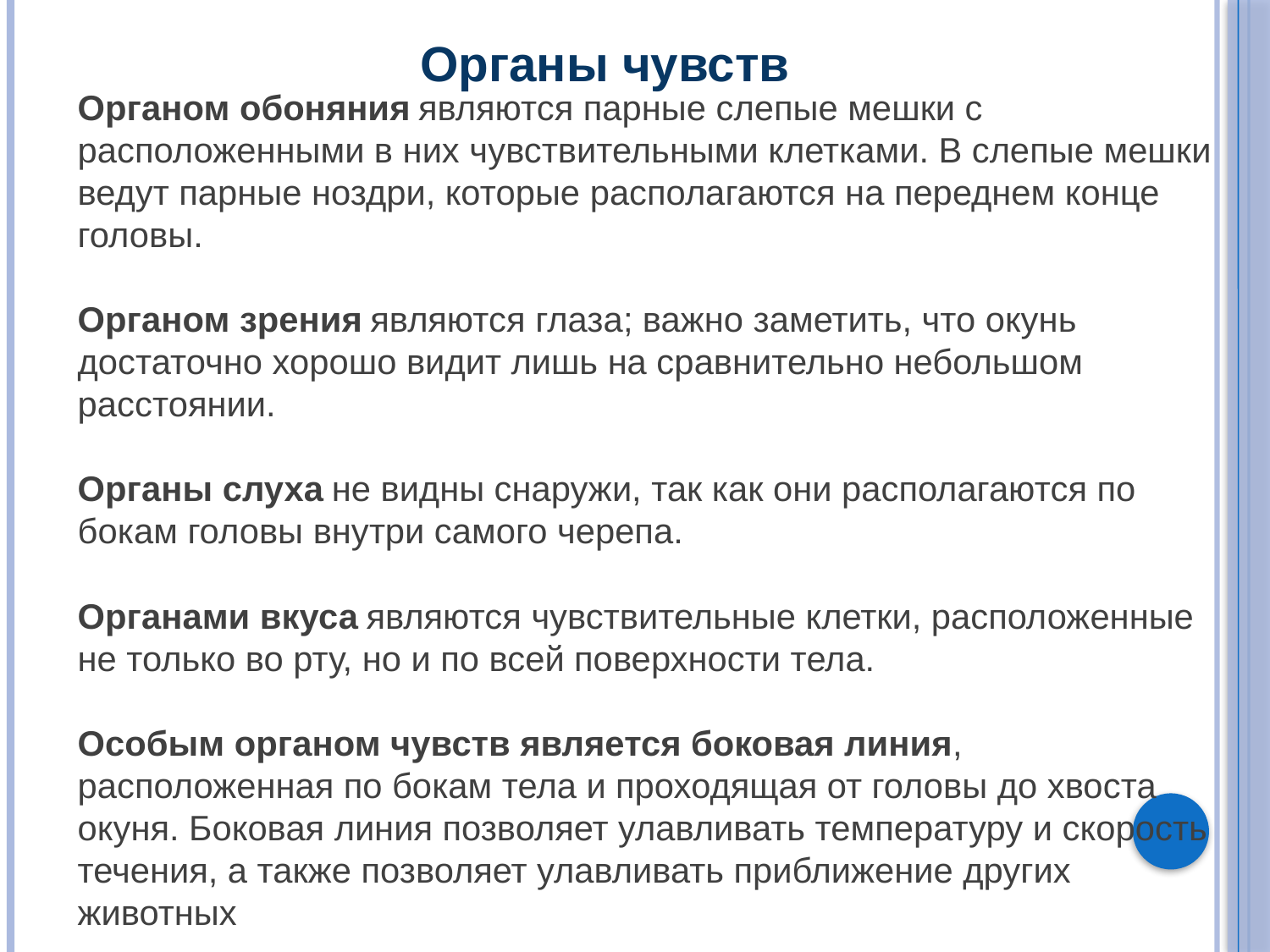

Органы чувств

Органом обоняния являются парные слепые мешки с расположенными в них чувствительными клетками. В слепые мешки ведут парные ноздри, которые располагаются на переднем конце головы.

Органом зрения являются глаза; важно заметить, что окунь достаточно хорошо видит лишь на сравнительно небольшом расстоянии.

Органы слуха не видны снаружи, так как они располагаются по бокам головы внутри самого черепа.

Органами вкуса являются чувствительные клетки, расположенные не только во рту, но и по всей поверхности тела.

Особым органом чувств является боковая линия, расположенная по бокам тела и проходящая от головы до хвоста окуня. Боковая линия позволяет улавливать температуру и скорость течения, а также позволяет улавливать приближение других животных